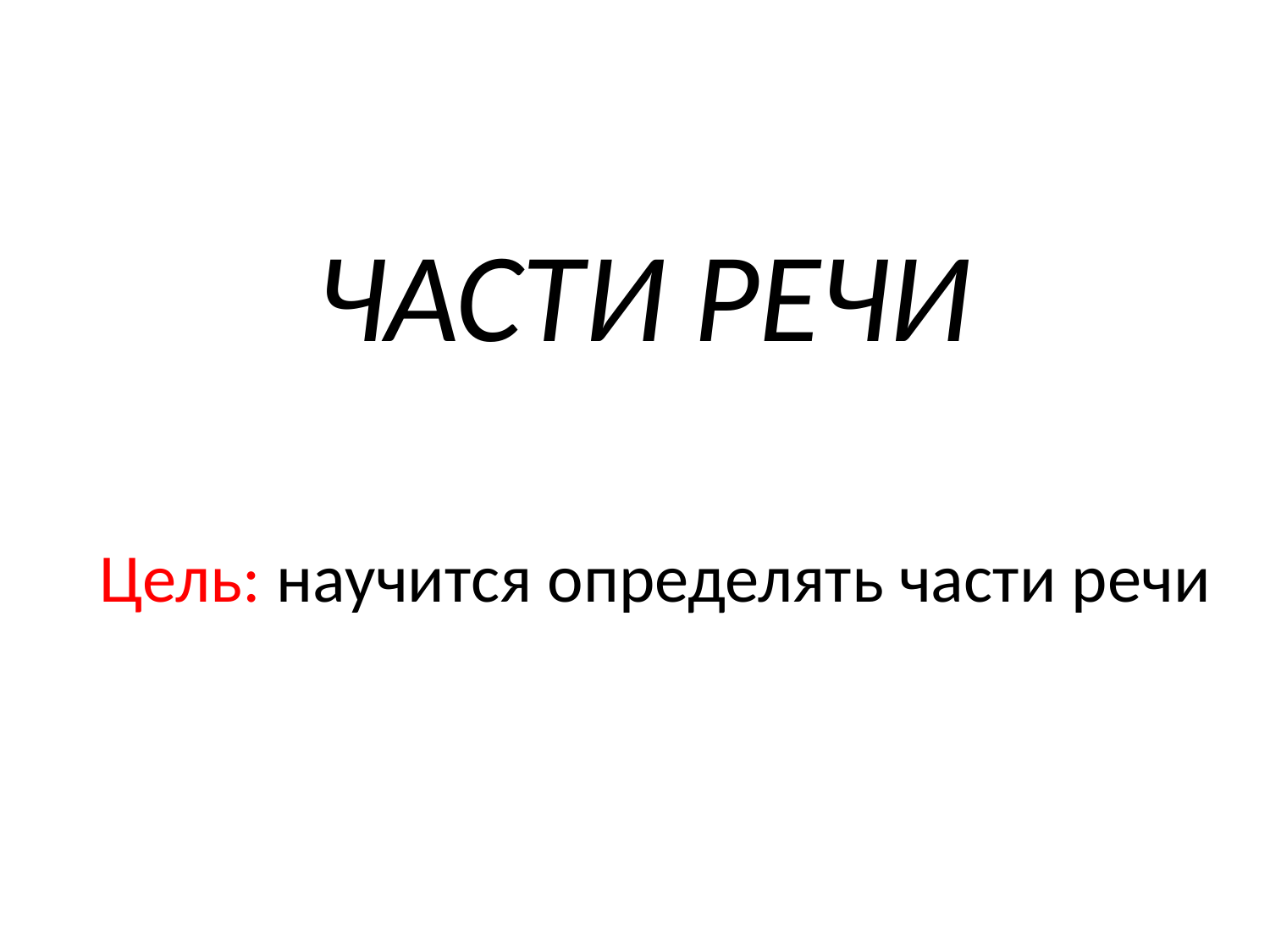

ЧАСТИ РЕЧИ
# Цель: научится определять части речи